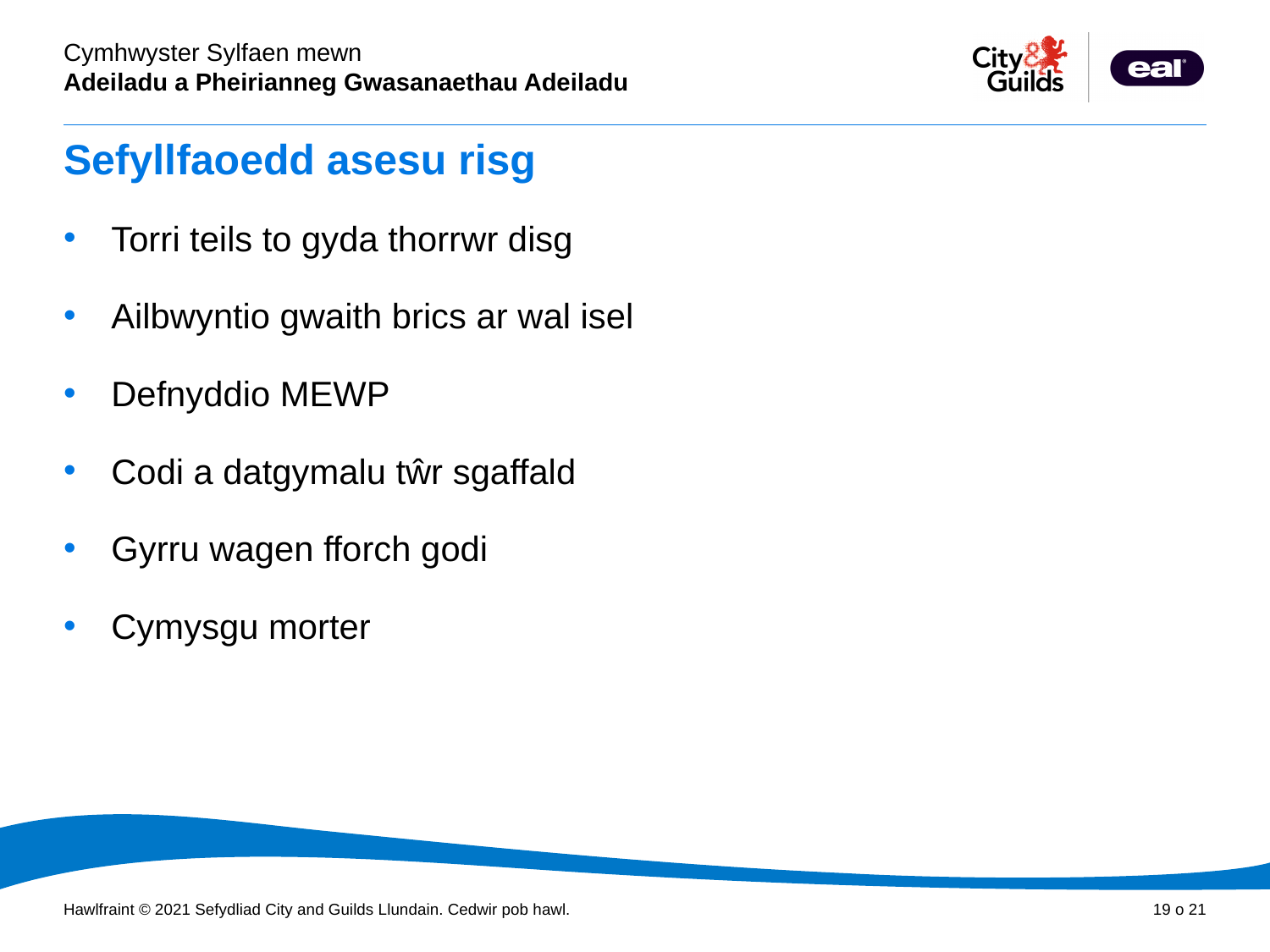

# Sefyllfaoedd asesu risg
Torri teils to gyda thorrwr disg
Ailbwyntio gwaith brics ar wal isel
Defnyddio MEWP
Codi a datgymalu tŵr sgaffald
Gyrru wagen fforch godi
Cymysgu morter